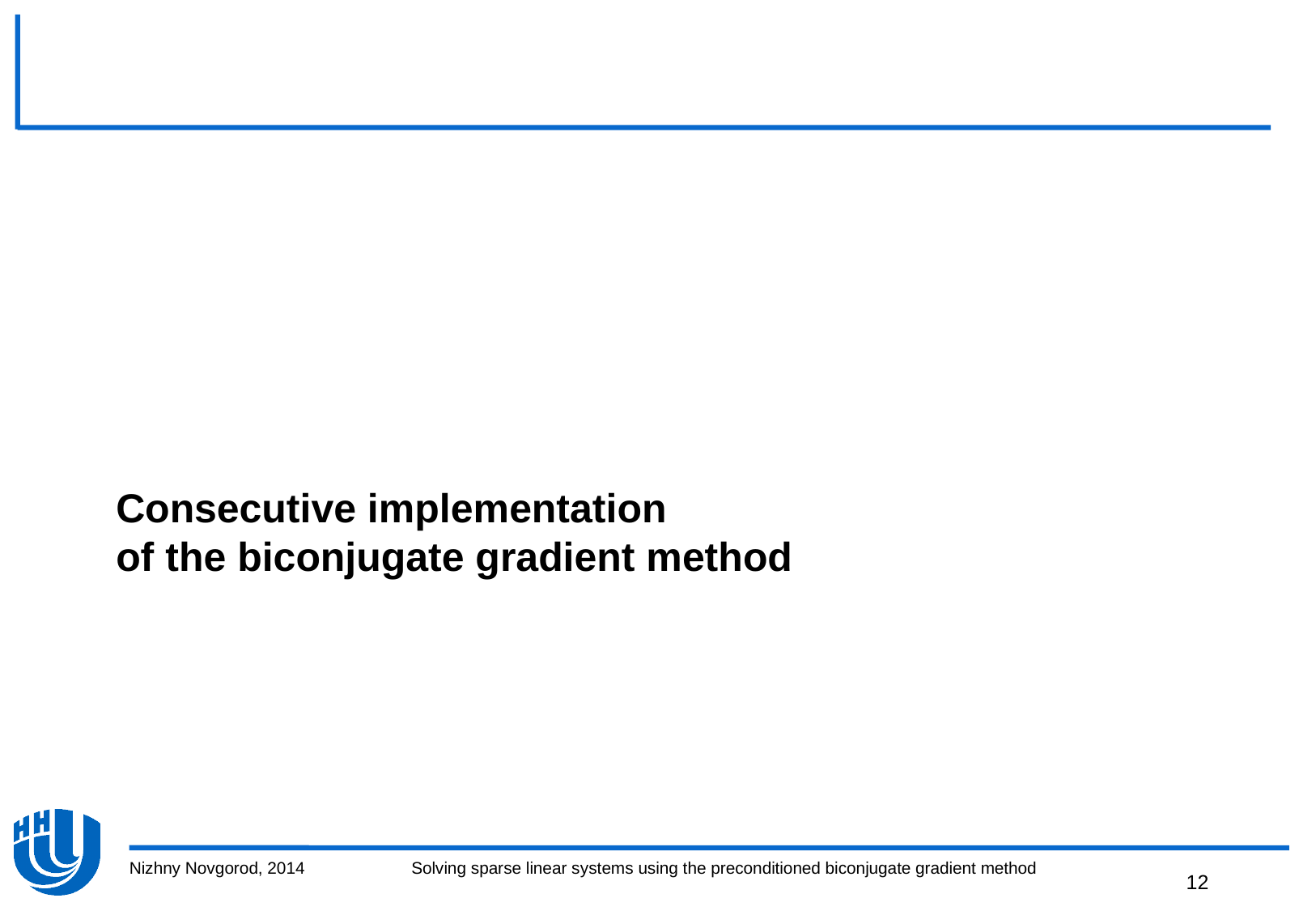

#
Consecutive implementation
of the biconjugate gradient method
Nizhny Novgorod, 2014
Solving sparse linear systems using the preconditioned biconjugate gradient method
12